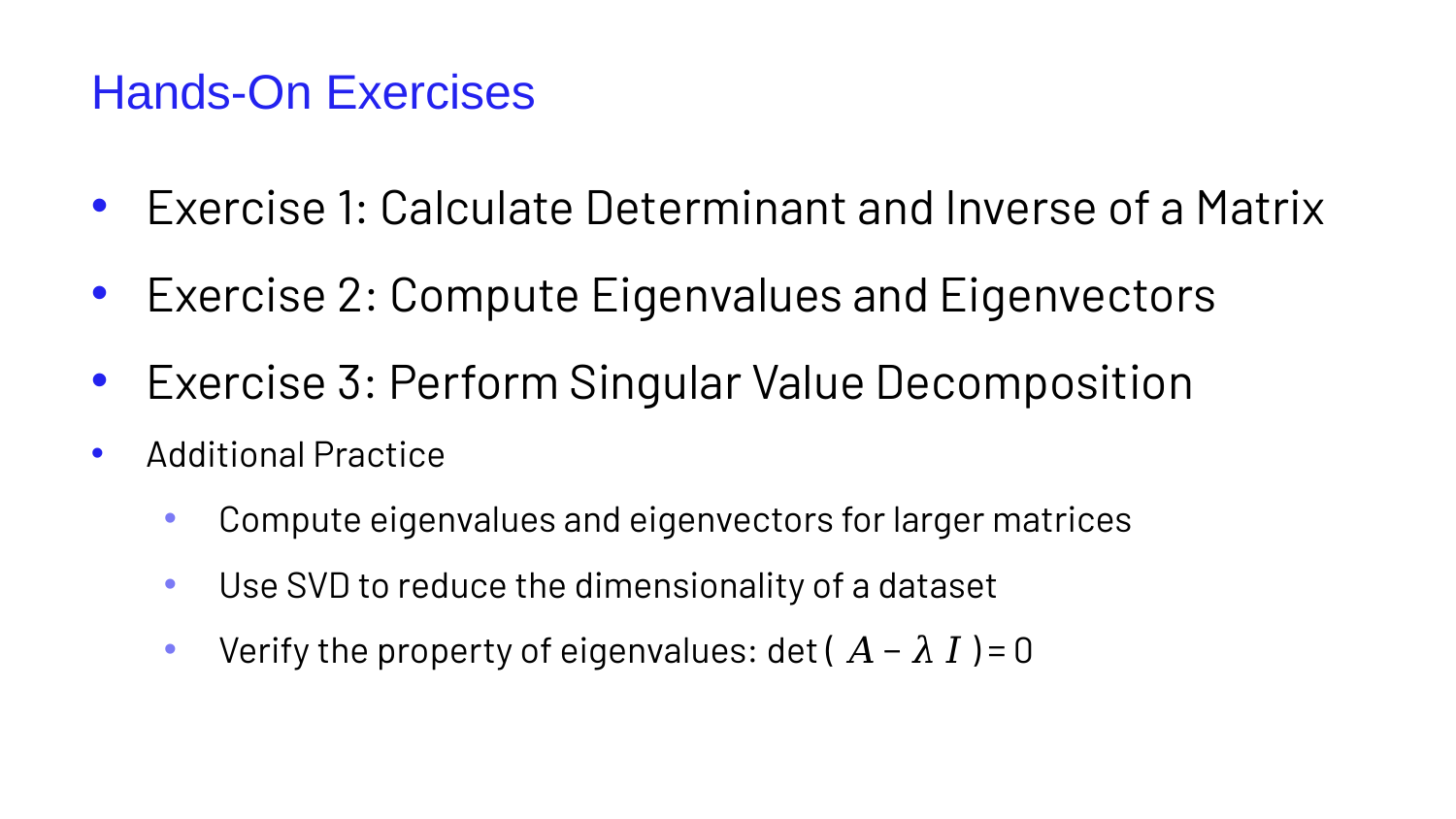

Hands-On Exercises
Exercise 1: Calculate Determinant and Inverse of a Matrix
Exercise 2: Compute Eigenvalues and Eigenvectors
Exercise 3: Perform Singular Value Decomposition
Additional Practice
Compute eigenvalues and eigenvectors for larger matrices
Use SVD to reduce the dimensionality of a dataset
Verify the property of eigenvalues: det ( 𝐴 − 𝜆 𝐼 ) = 0